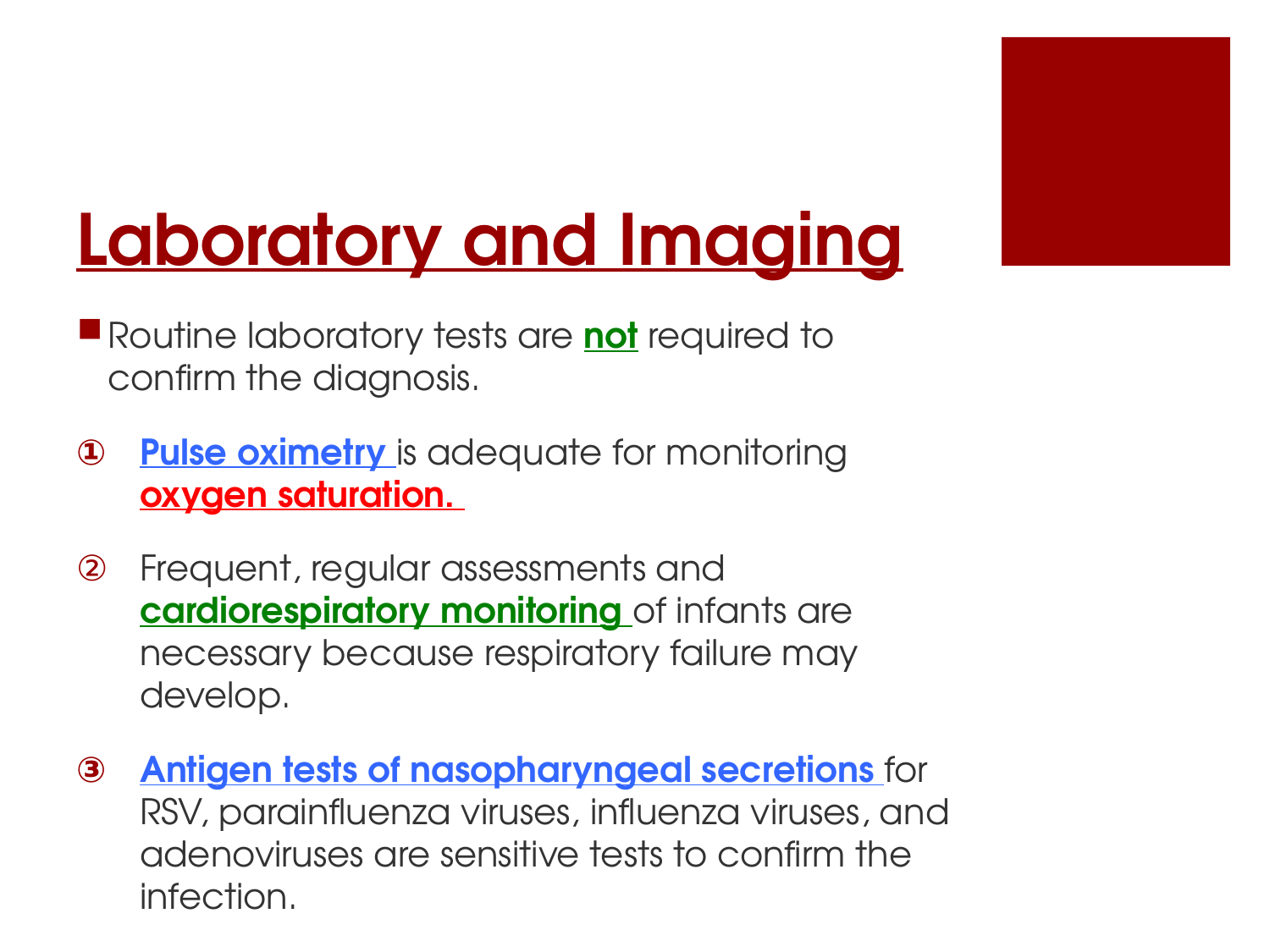

# Laboratory and Imaging
Routine laboratory tests are not required to confirm the diagnosis.
Pulse oximetry is adequate for monitoring oxygen saturation.
Frequent, regular assessments and cardiorespiratory monitoring of infants are necessary because respiratory failure may develop.
Antigen tests of nasopharyngeal secretions for RSV, parainfluenza viruses, influenza viruses, and adenoviruses are sensitive tests to confirm the infection.